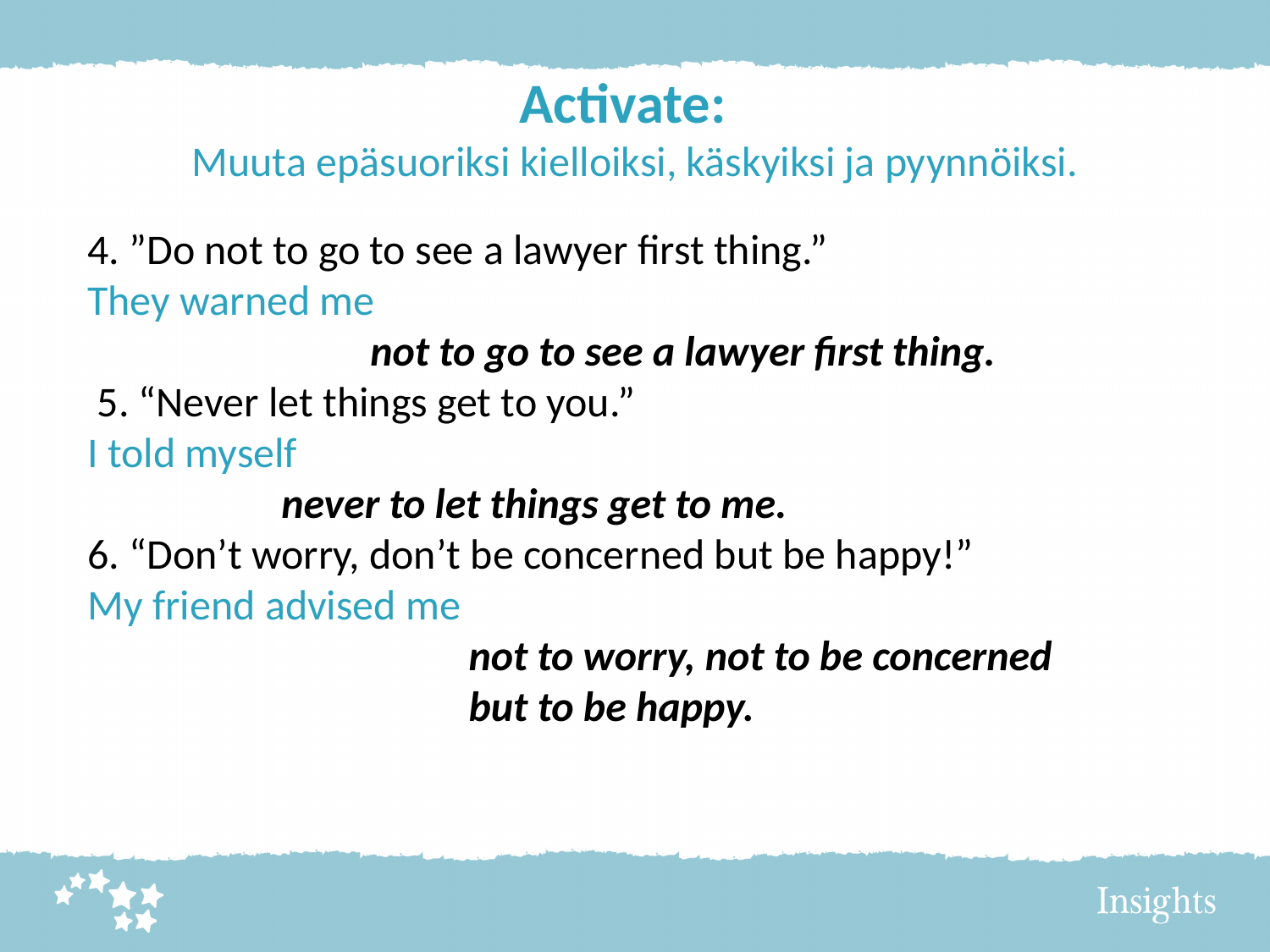

# Activate: Muuta epäsuoriksi kielloiksi, käskyiksi ja pyynnöiksi.
4. ”Do not to go to see a lawyer first thing.”
They warned me
		   not to go to see a lawyer first thing.
 5. “Never let things get to you.”
I told myself
	       never to let things get to me.
6. “Don’t worry, don’t be concerned but be happy!”
My friend advised me
			not to worry, not to be concerned
			but to be happy.